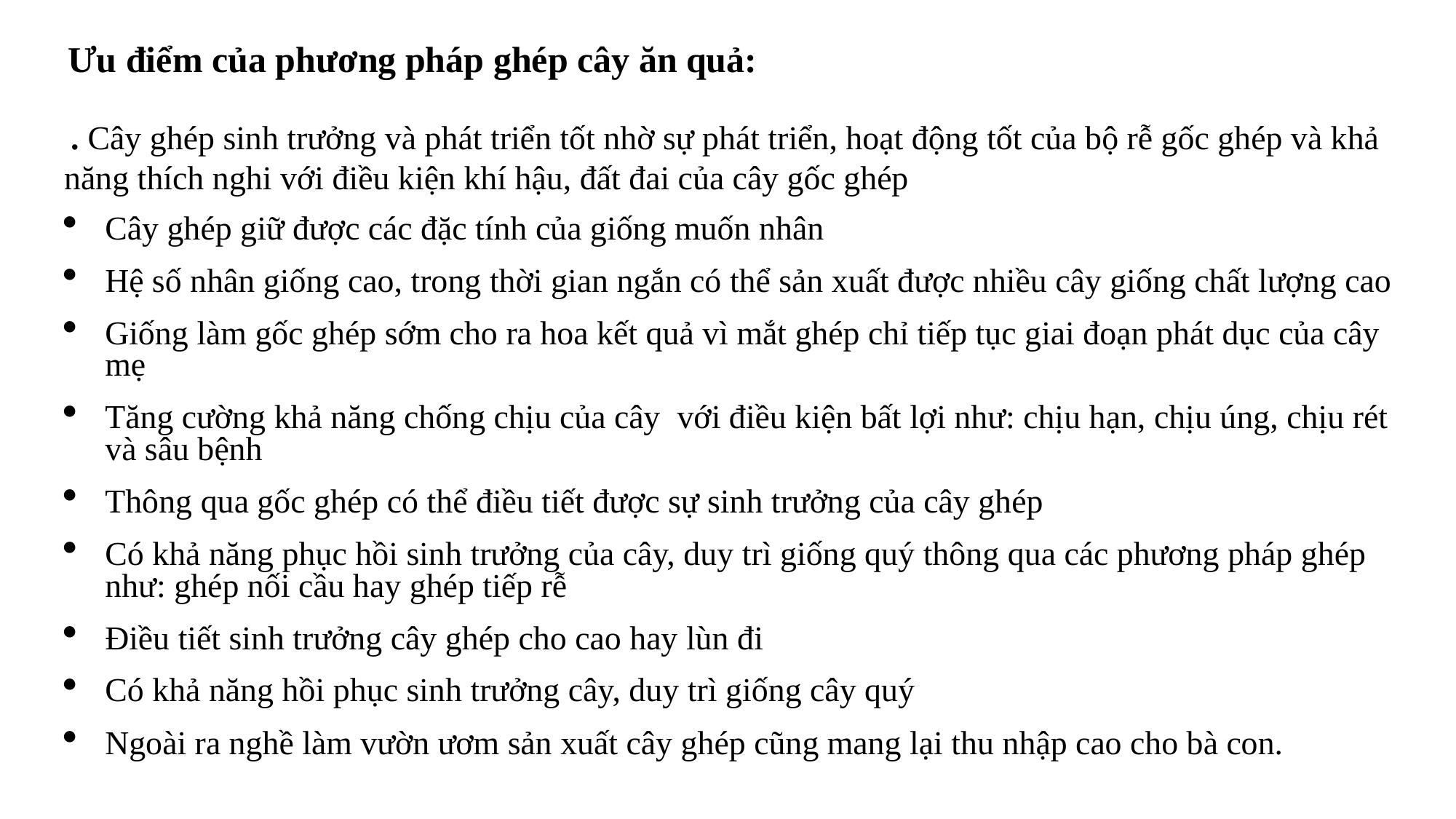

Ưu điểm của phương pháp ghép cây ăn quả:
 . Cây ghép sinh trưởng và phát triển tốt nhờ sự phát triển, hoạt động tốt của bộ rễ gốc ghép và khả năng thích nghi với điều kiện khí hậu, đất đai của cây gốc ghép
Cây ghép giữ được các đặc tính của giống muốn nhân
Hệ số nhân giống cao, trong thời gian ngắn có thể sản xuất được nhiều cây giống chất lượng cao
Giống làm gốc ghép sớm cho ra hoa kết quả vì mắt ghép chỉ tiếp tục giai đoạn phát dục của cây mẹ
Tăng cường khả năng chống chịu của cây  với điều kiện bất lợi như: chịu hạn, chịu úng, chịu rét và sâu bệnh
Thông qua gốc ghép có thể điều tiết được sự sinh trưởng của cây ghép
Có khả năng phục hồi sinh trưởng của cây, duy trì giống quý thông qua các phương pháp ghép như: ghép nối cầu hay ghép tiếp rễ
Điều tiết sinh trưởng cây ghép cho cao hay lùn đi
Có khả năng hồi phục sinh trưởng cây, duy trì giống cây quý
Ngoài ra nghề làm vườn ươm sản xuất cây ghép cũng mang lại thu nhập cao cho bà con.